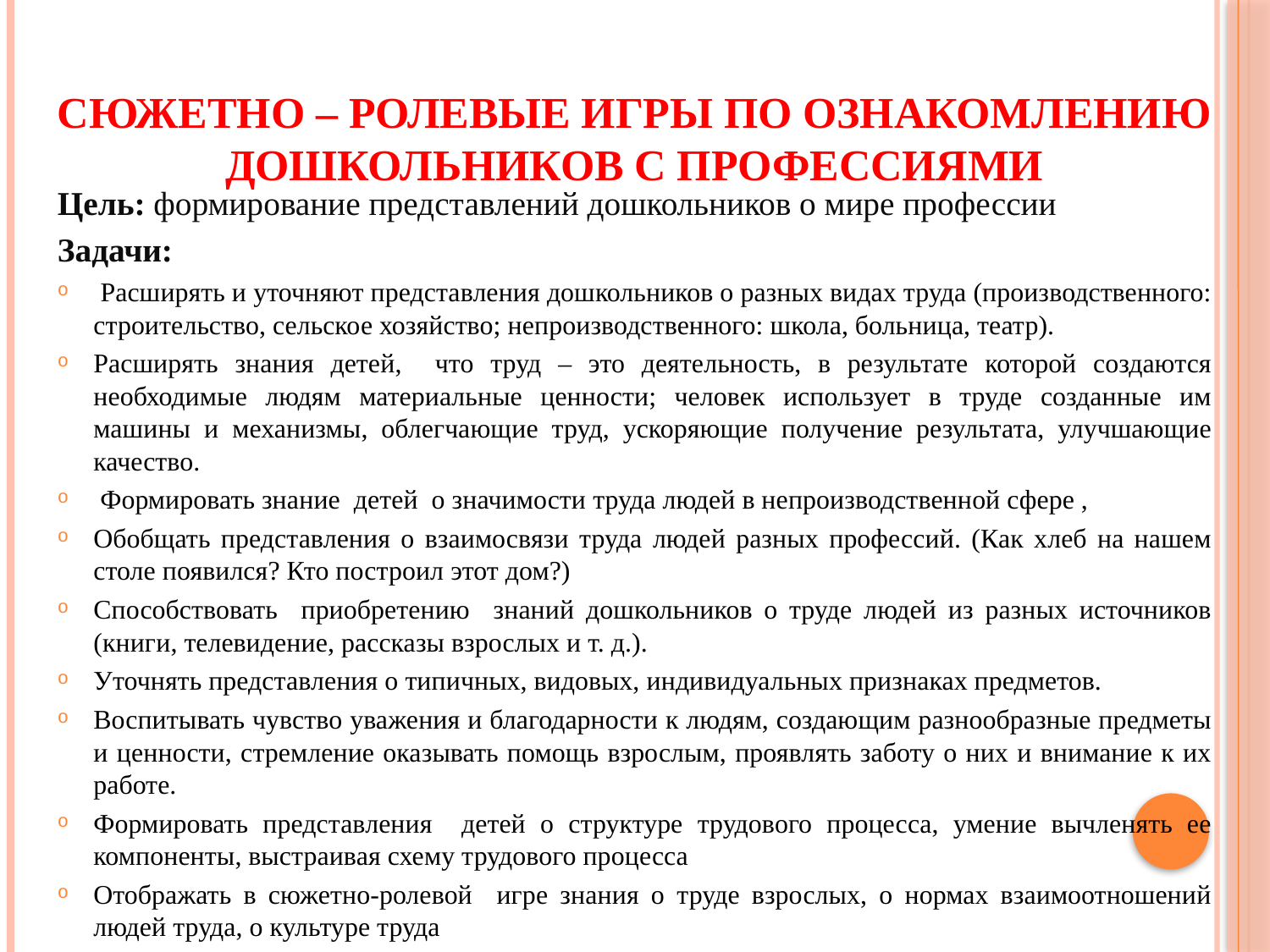

# СЮЖЕТНО – РОЛЕВЫЕ ИГРЫ ПО ОЗНАКОМЛЕНИЮ ДОШКОЛЬНИКОВ С ПРОФЕССИЯМИ
Цель: формирование представлений дошкольников о мире профессии
Задачи:
 Расширять и уточняют представления дошкольников о разных видах труда (производственного: строительство, сельское хозяйство; непроизводственного: школа, больница, театр).
Расширять знания детей,  что труд – это деятельность, в результате которой создаются необходимые людям материальные ценности; человек использует в труде созданные им машины и механизмы, облегчающие труд, ускоряющие получение результата, улучшающие качество.
 Формировать знание  детей  о значимости труда людей в непроизводственной сфере ,
Обобщать представления о взаимосвязи труда людей разных профессий. (Как хлеб на нашем столе появился? Кто построил этот дом?)
Способствовать  приобретению  знаний дошкольников о труде людей из разных источников (книги, телевидение, рассказы взрослых и т. д.).
Уточнять представления о типичных, видовых, индивидуальных признаках предметов.
Воспитывать чувство уважения и благодарности к людям, создающим разнообразные предметы и ценности, стремление оказывать помощь взрослым, проявлять заботу о них и внимание к их работе.
Формировать представления  детей о структуре трудового процесса, умение вычленять ее компоненты, выстраивая схему трудового процесса
Отображать в сюжетно-ролевой  игре знания о труде взрослых, о нормах взаимоотношений людей труда, о культуре труда